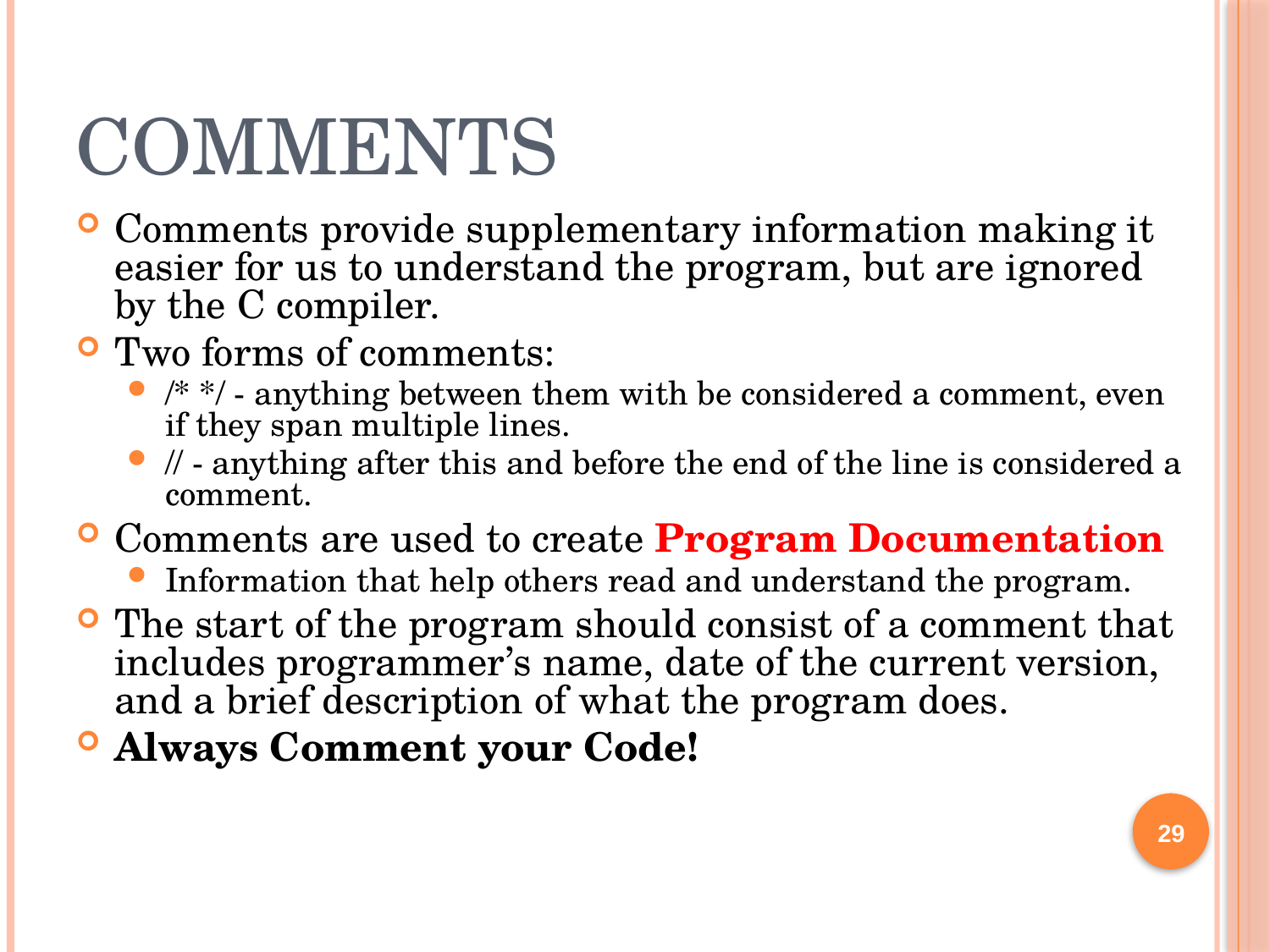

# Comments
Comments provide supplementary information making it easier for us to understand the program, but are ignored by the C compiler.
Two forms of comments:
/* */ - anything between them with be considered a comment, even if they span multiple lines.
// - anything after this and before the end of the line is considered a comment.
Comments are used to create Program Documentation
Information that help others read and understand the program.
The start of the program should consist of a comment that includes programmer’s name, date of the current version, and a brief description of what the program does.
Always Comment your Code!
29